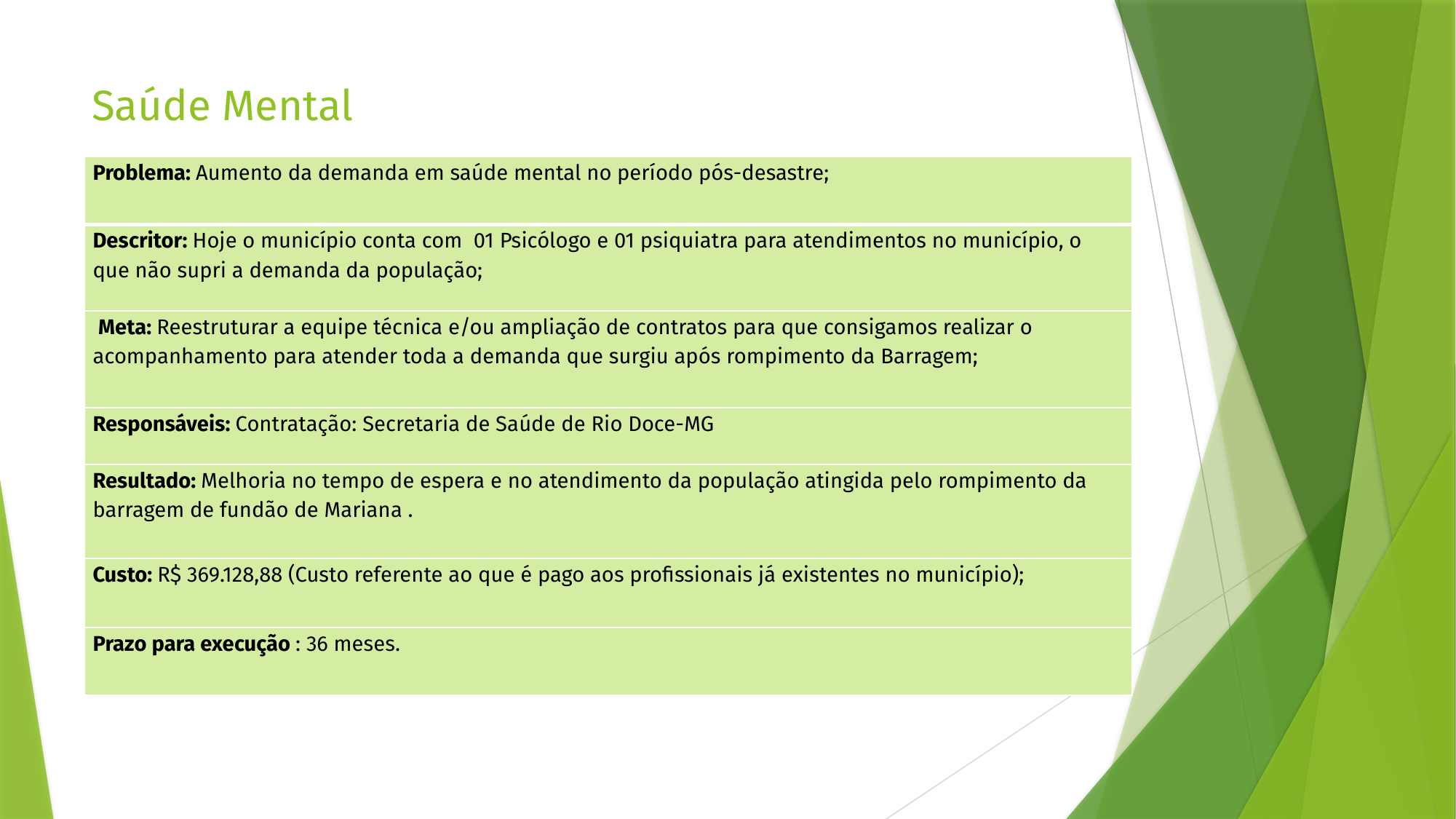

# Saúde Mental
| Problema: Aumento da demanda em saúde mental no período pós-desastre; |
| --- |
| Descritor: Hoje o município conta com 01 Psicólogo e 01 psiquiatra para atendimentos no município, o que não supri a demanda da população; |
| Meta: Reestruturar a equipe técnica e/ou ampliação de contratos para que consigamos realizar o acompanhamento para atender toda a demanda que surgiu após rompimento da Barragem; |
| Responsáveis: Contratação: Secretaria de Saúde de Rio Doce-MG |
| Resultado: Melhoria no tempo de espera e no atendimento da população atingida pelo rompimento da barragem de fundão de Mariana . |
| Custo: R$ 369.128,88 (Custo referente ao que é pago aos profissionais já existentes no município); |
| Prazo para execução : 36 meses. |